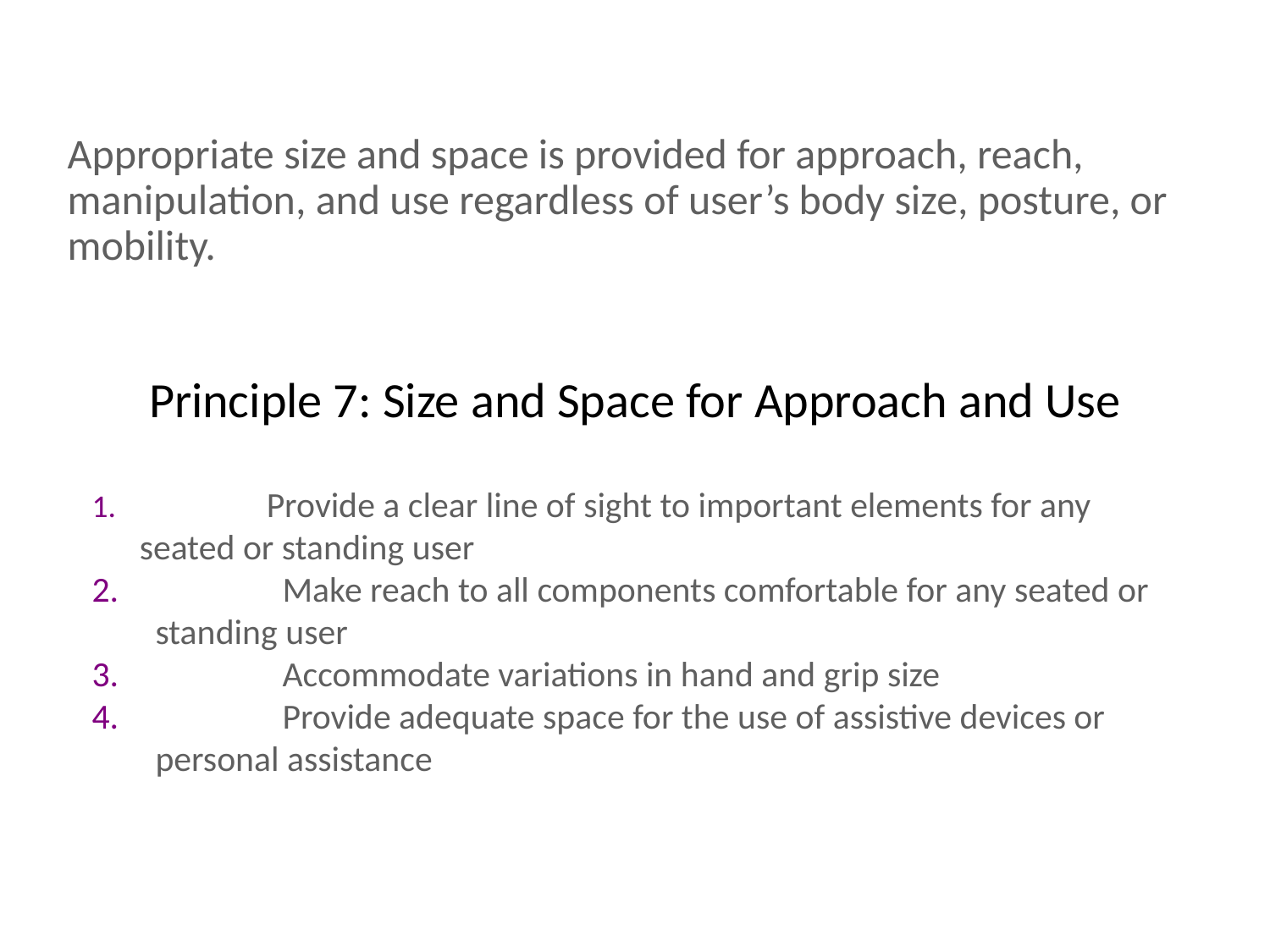

Appropriate size and space is provided for approach, reach, manipulation, and use regardless of user’s body size, posture, or mobility.
# Principle 7: Size and Space for Approach and Use
	Provide a clear line of sight to important elements for any 	seated or standing user
	Make reach to all components comfortable for any seated or 	standing user
	Accommodate variations in hand and grip size
	Provide adequate space for the use of assistive devices or 	personal assistance